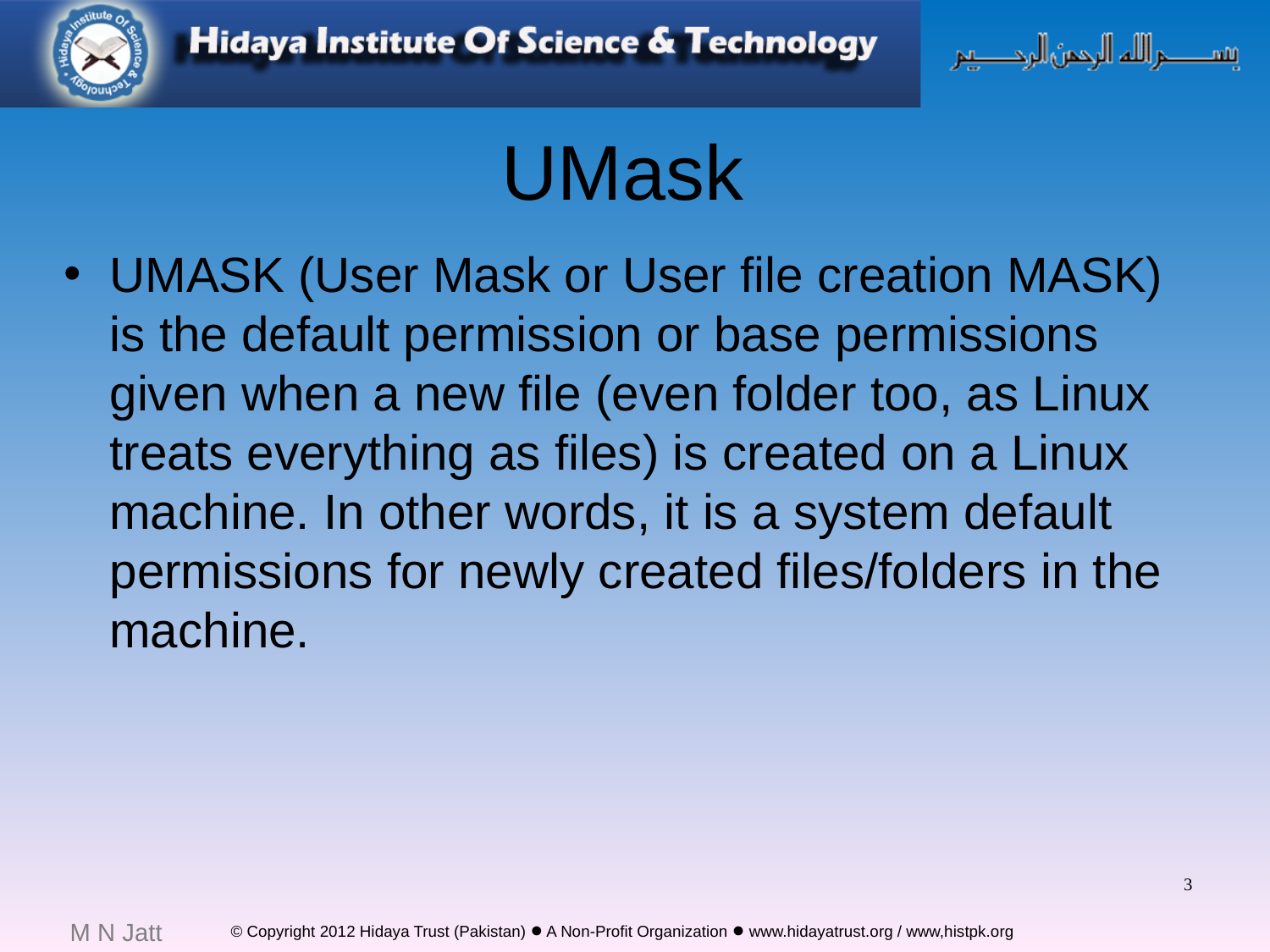

# UMask
UMASK (User Mask or User file creation MASK) is the default permission or base permissions given when a new file (even folder too, as Linux treats everything as files) is created on a Linux machine. In other words, it is a system default permissions for newly created files/folders in the machine.

3